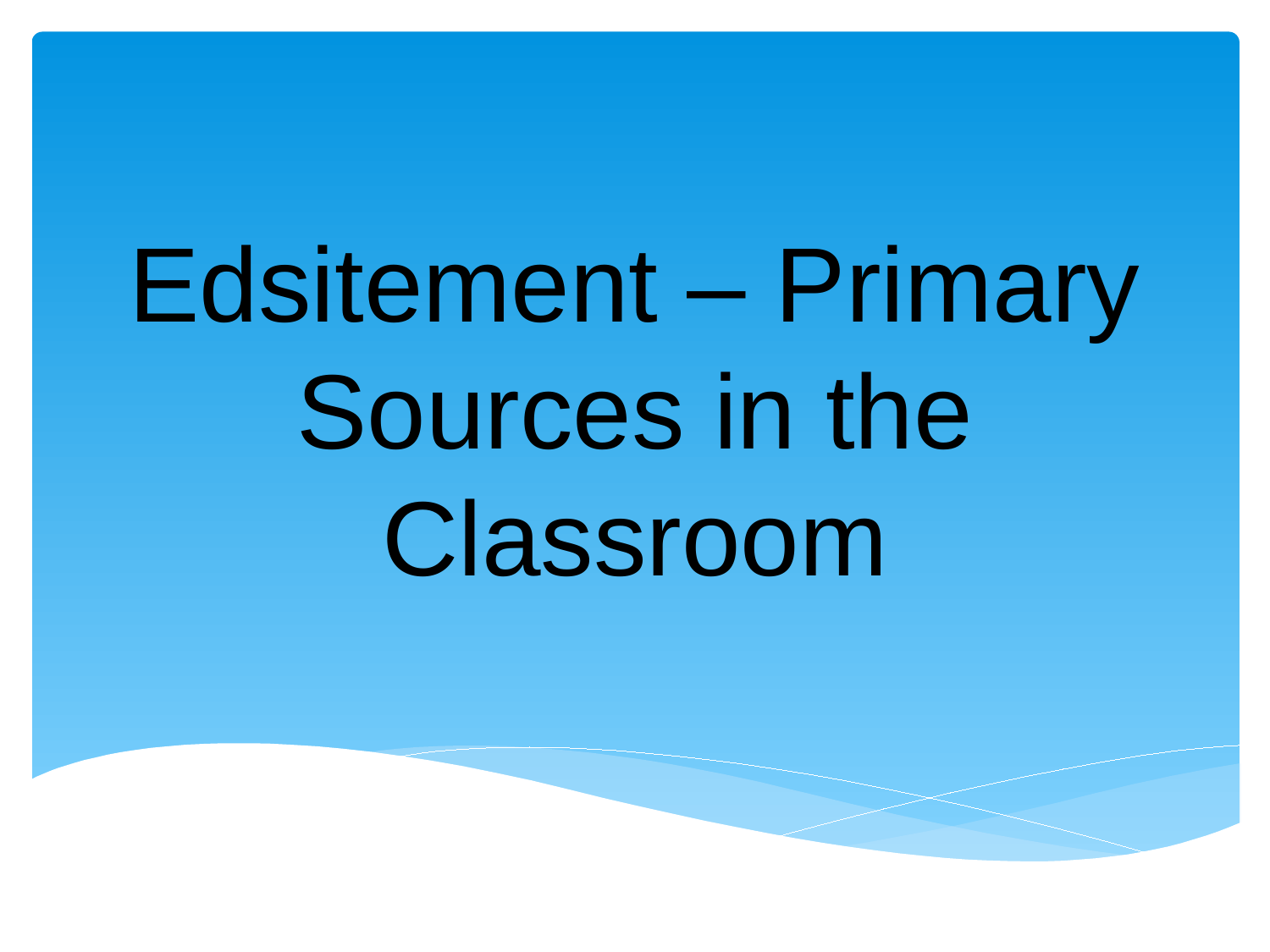

# Edsitement – Primary Sources in the Classroom